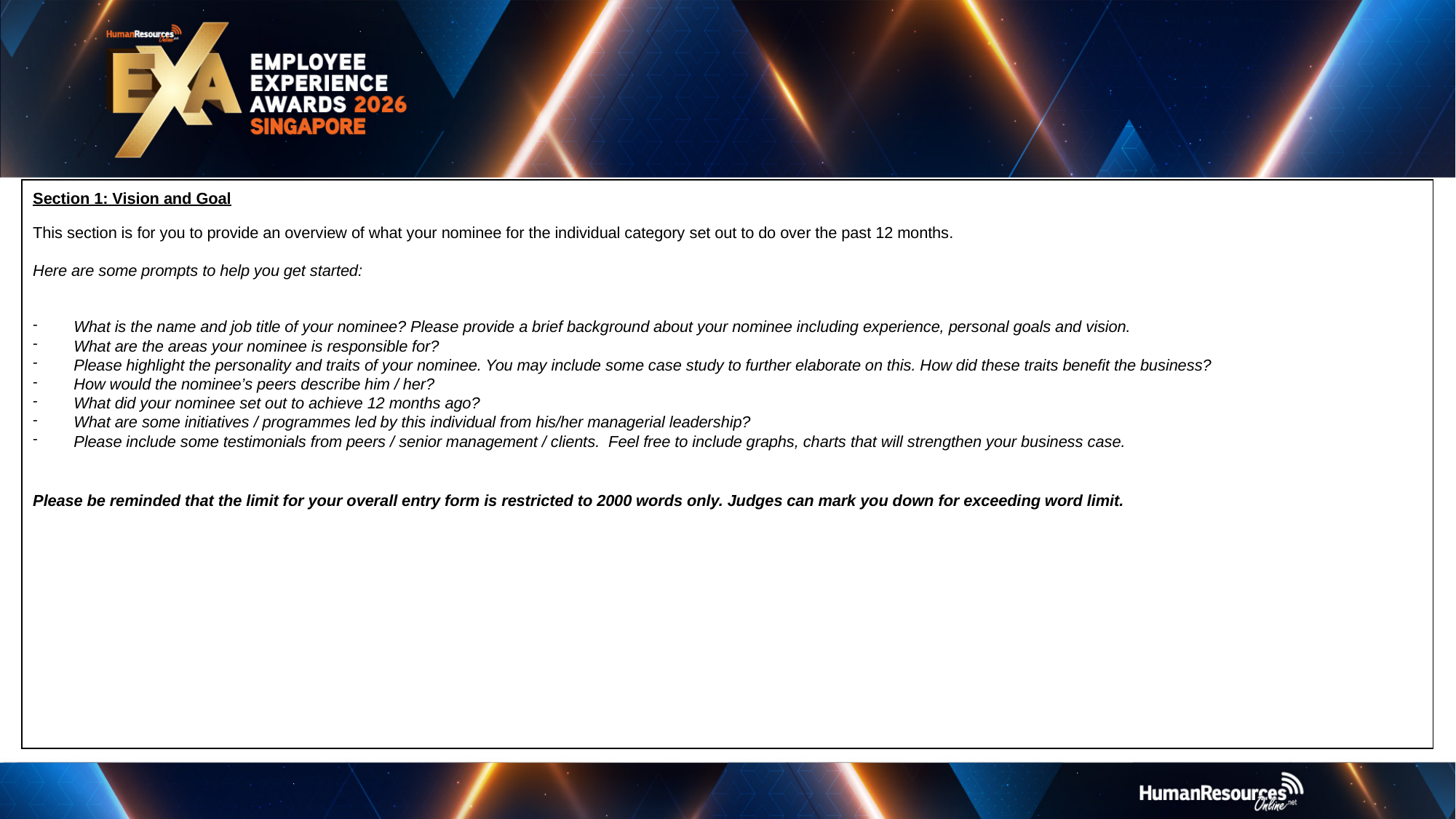

Section 1: Vision and Goal
This section is for you to provide an overview of what your nominee for the individual category set out to do over the past 12 months.

Here are some prompts to help you get started:

What is the name and job title of your nominee? Please provide a brief background about your nominee including experience, personal goals and vision.
What are the areas your nominee is responsible for?
Please highlight the personality and traits of your nominee. You may include some case study to further elaborate on this. How did these traits benefit the business?
How would the nominee’s peers describe him / her?
What did your nominee set out to achieve 12 months ago?
What are some initiatives / programmes led by this individual from his/her managerial leadership?
Please include some testimonials from peers / senior management / clients.  Feel free to include graphs, charts that will strengthen your business case.

Please be reminded that the limit for your overall entry form is restricted to 2000 words only. Judges can mark you down for exceeding word limit.